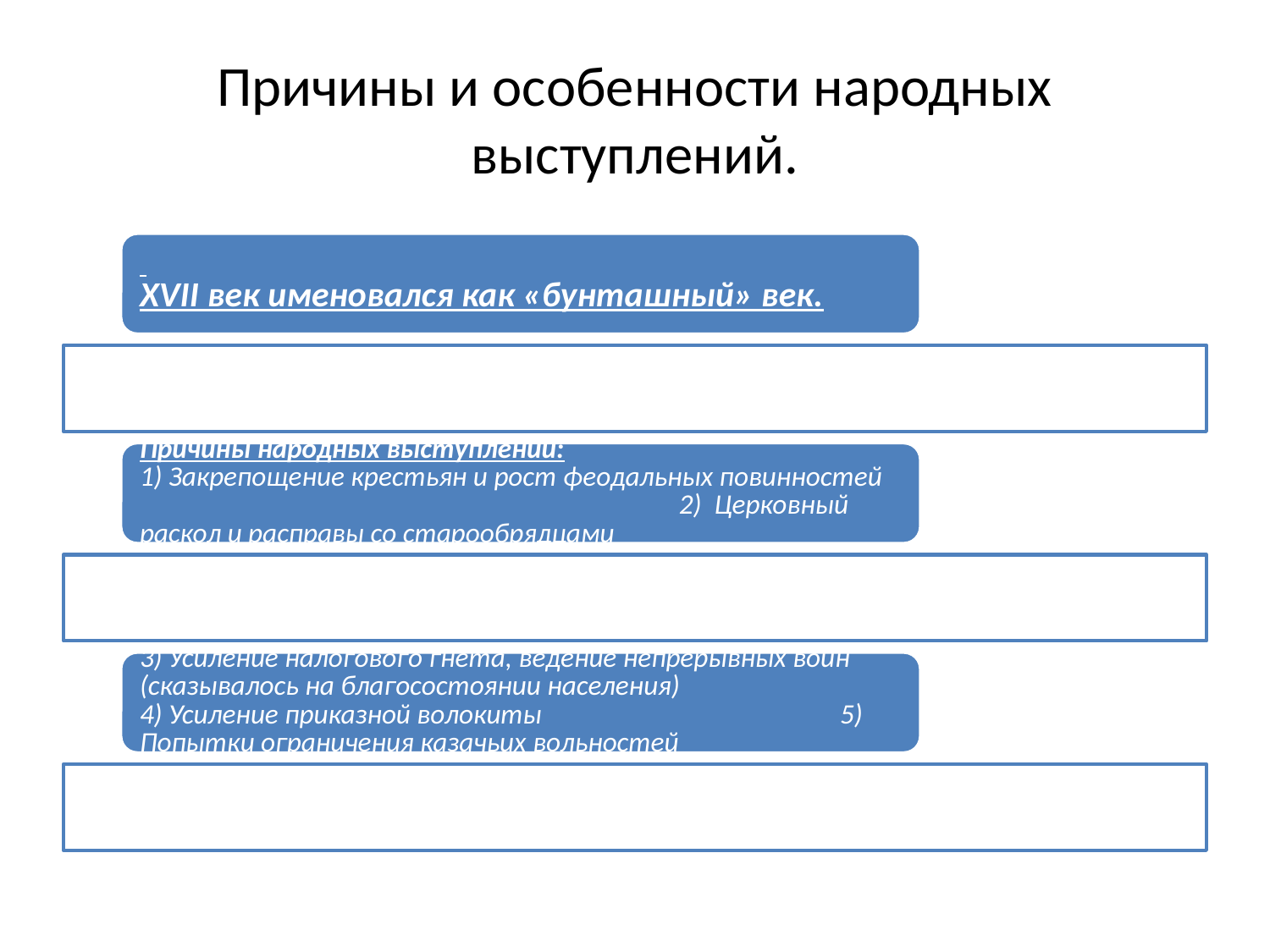

# Причины и особенности народных выступлений.
XVII век именовался как «бунташный» век.
Причины народных выступлений:
1) Закрепощение крестьян и рост феодальных повинностей                                                                                        2)  Церковный раскол и расправы со старообрядцами
3) Усиление налогового гнета, ведение непрерывных воин (сказывалось на благосостоянии населения)
4) Усиление приказной волокиты                                               5) Попытки ограничения казачьих вольностей